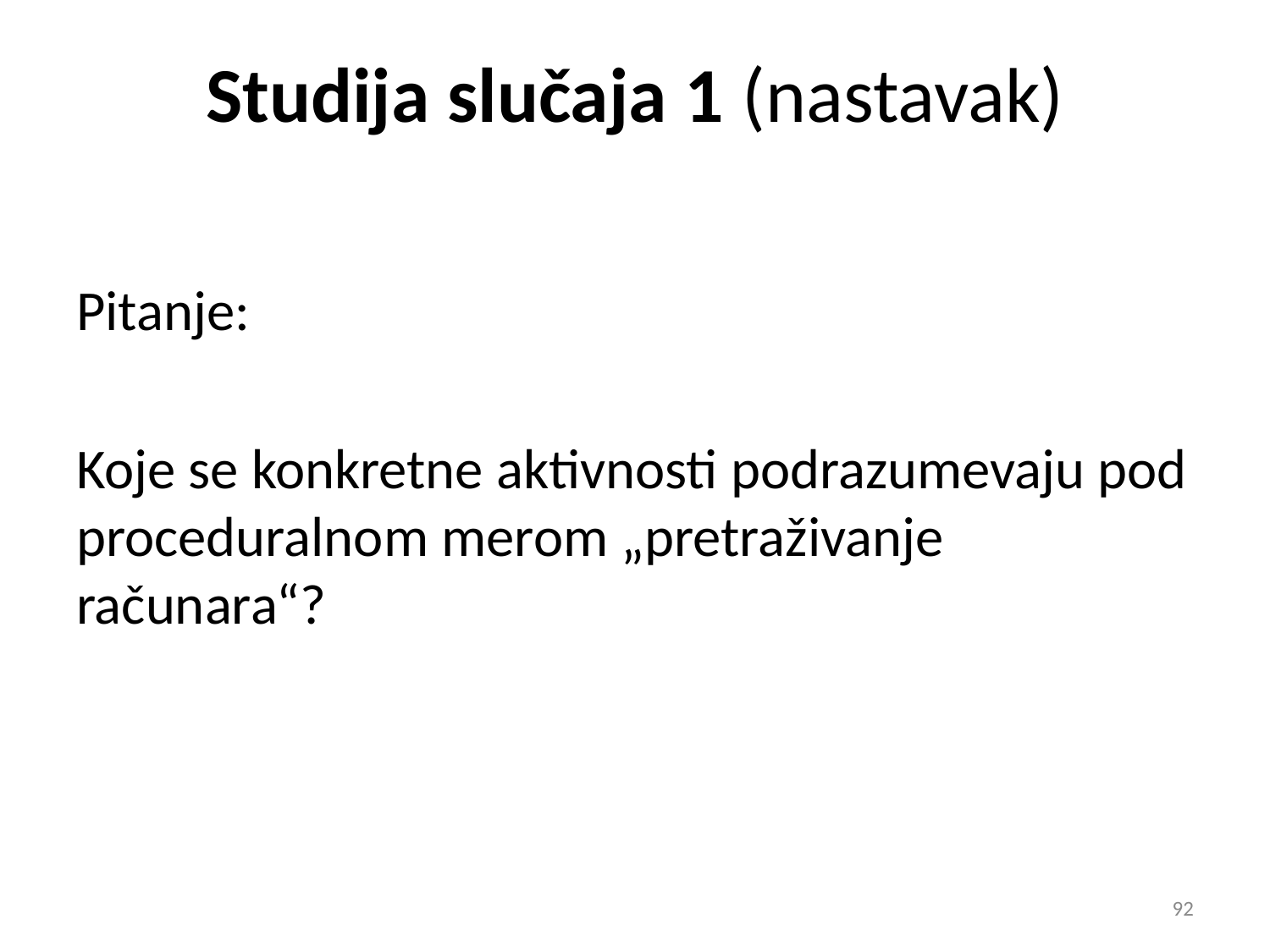

# Studija slučaja 1 (nastavak)
Pitanje:

Koje se konkretne aktivnosti podrazumevaju pod proceduralnom merom „pretraživanje računara“?

92